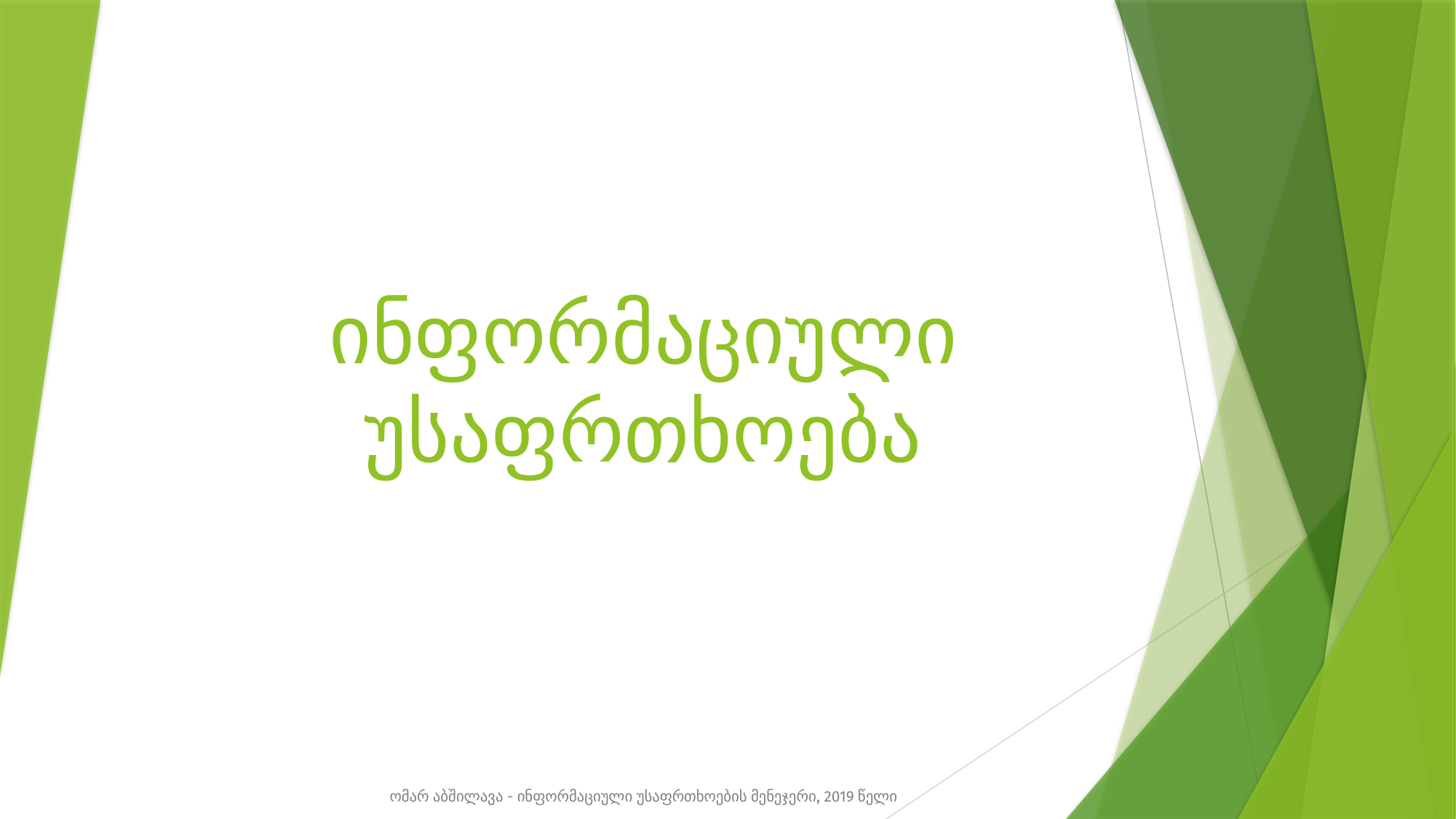

# ინფორმაციული უსაფრთხოება
ომარ აბშილავა - ინფორმაციული უსაფრთხოების მენეჯერი, 2019 წელი